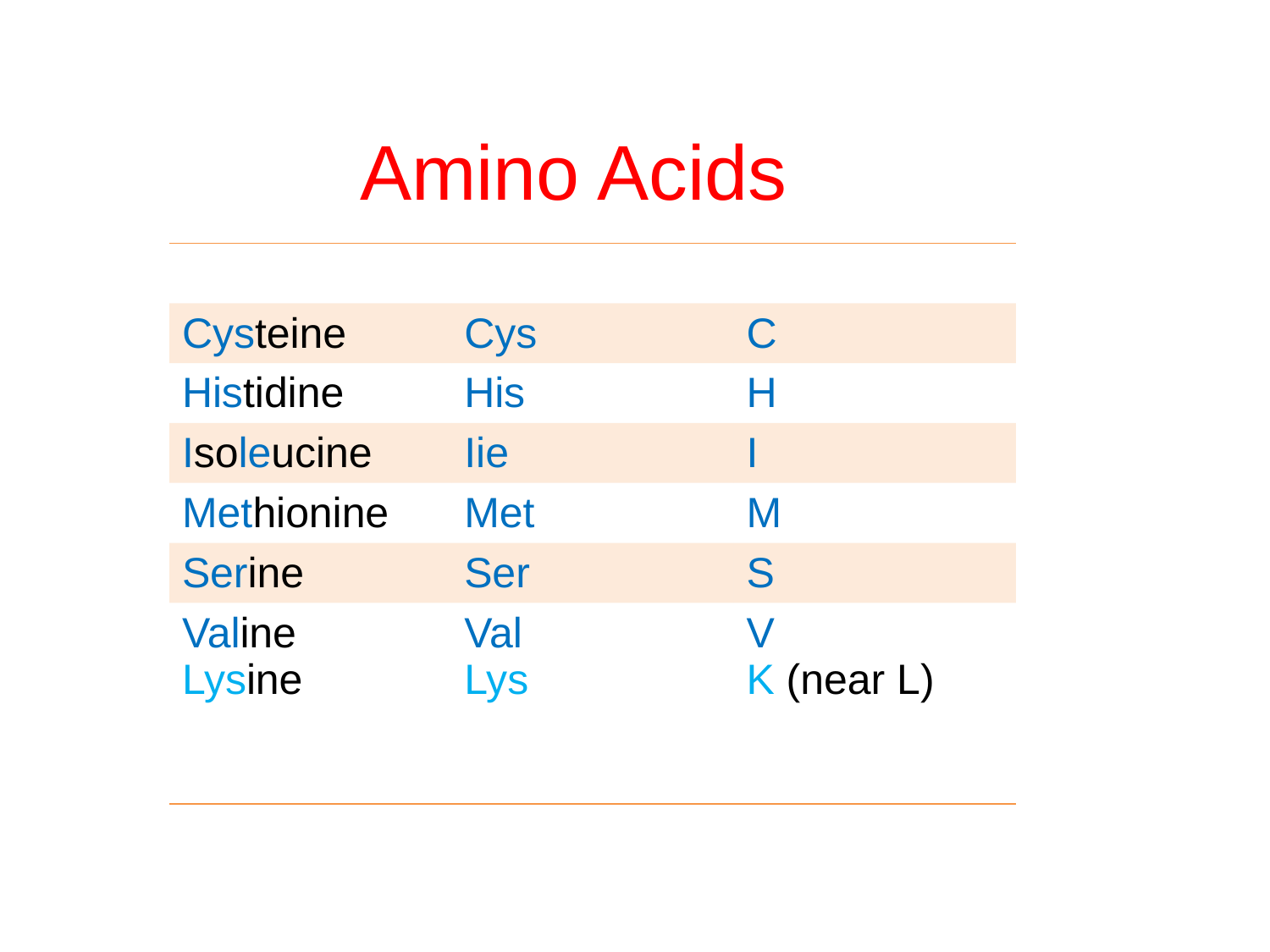

Amino Acids
|  |  |  |
| --- | --- | --- |
| Cysteine | Cys | C |
| Histidine | His | H |
| Isoleucine | Iie | I |
| Methionine | Met | M |
| Serine | Ser | S |
| Valine Lysine | Val Lys | V K (near L) |